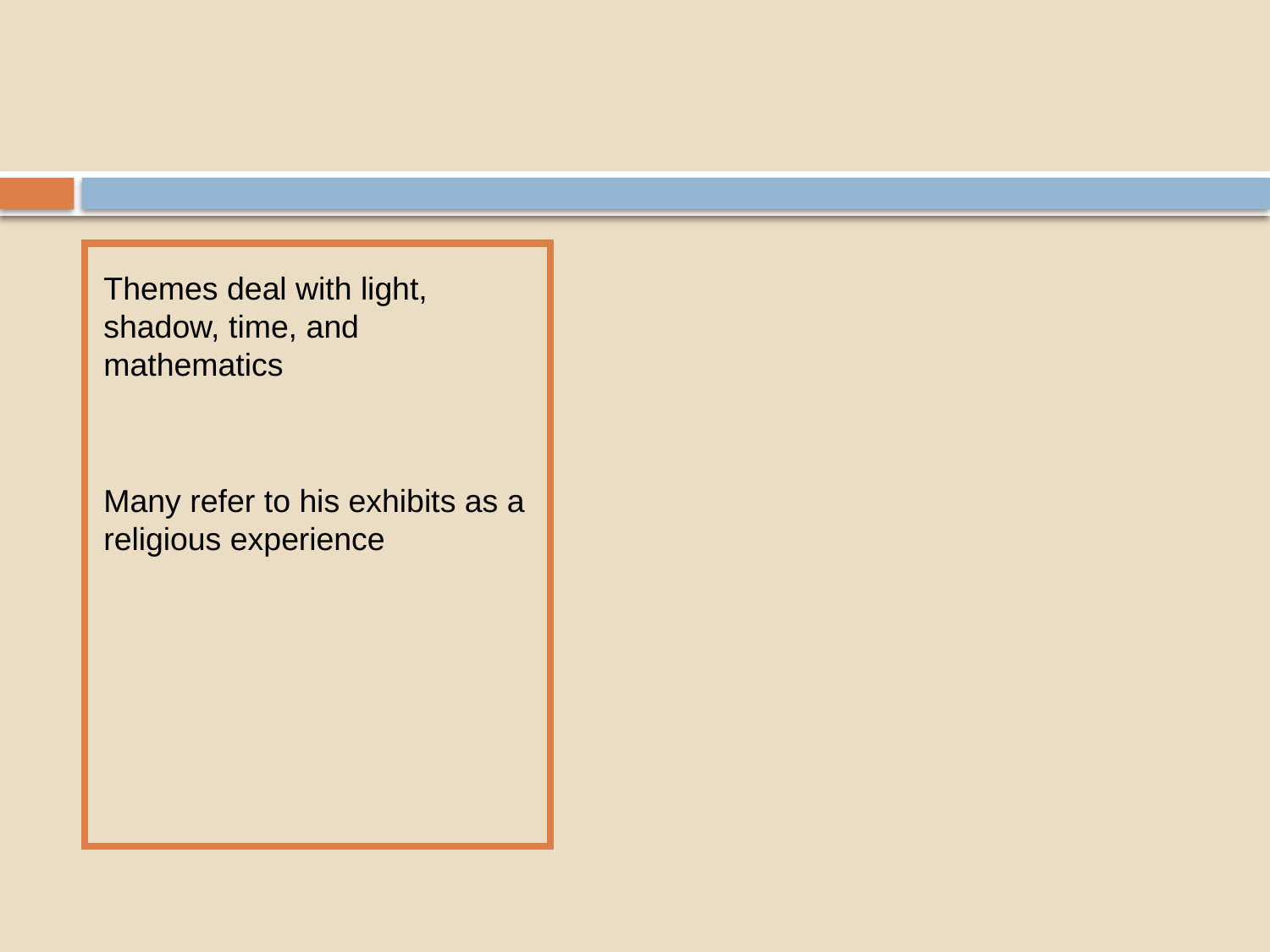

#
Themes deal with light, shadow, time, and mathematics

Many refer to his exhibits as a religious experience